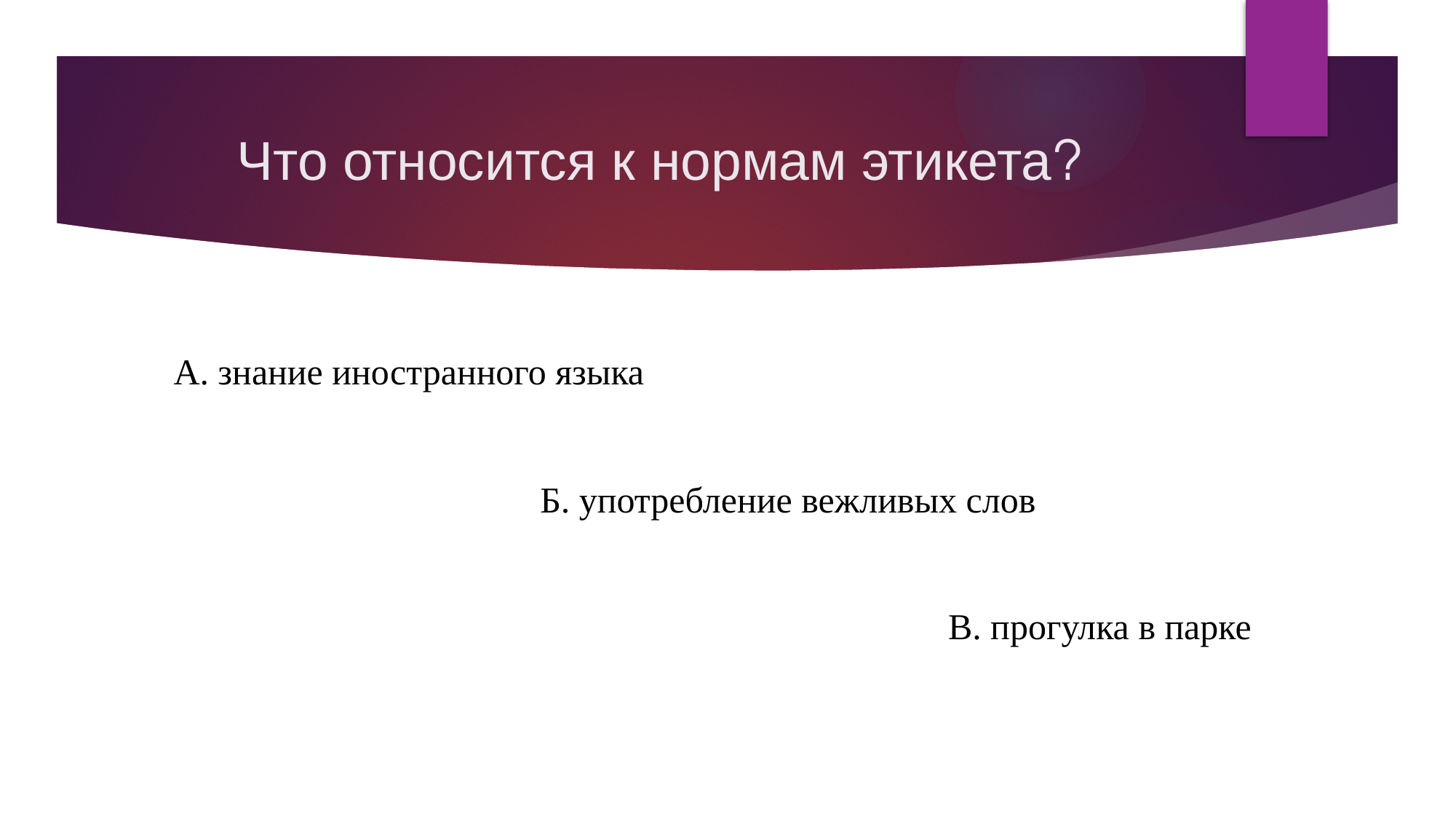

# Что относится к нормам этикета?
А. знание иностранного языка
Б. употребление вежливых слов
В. прогулка в парке